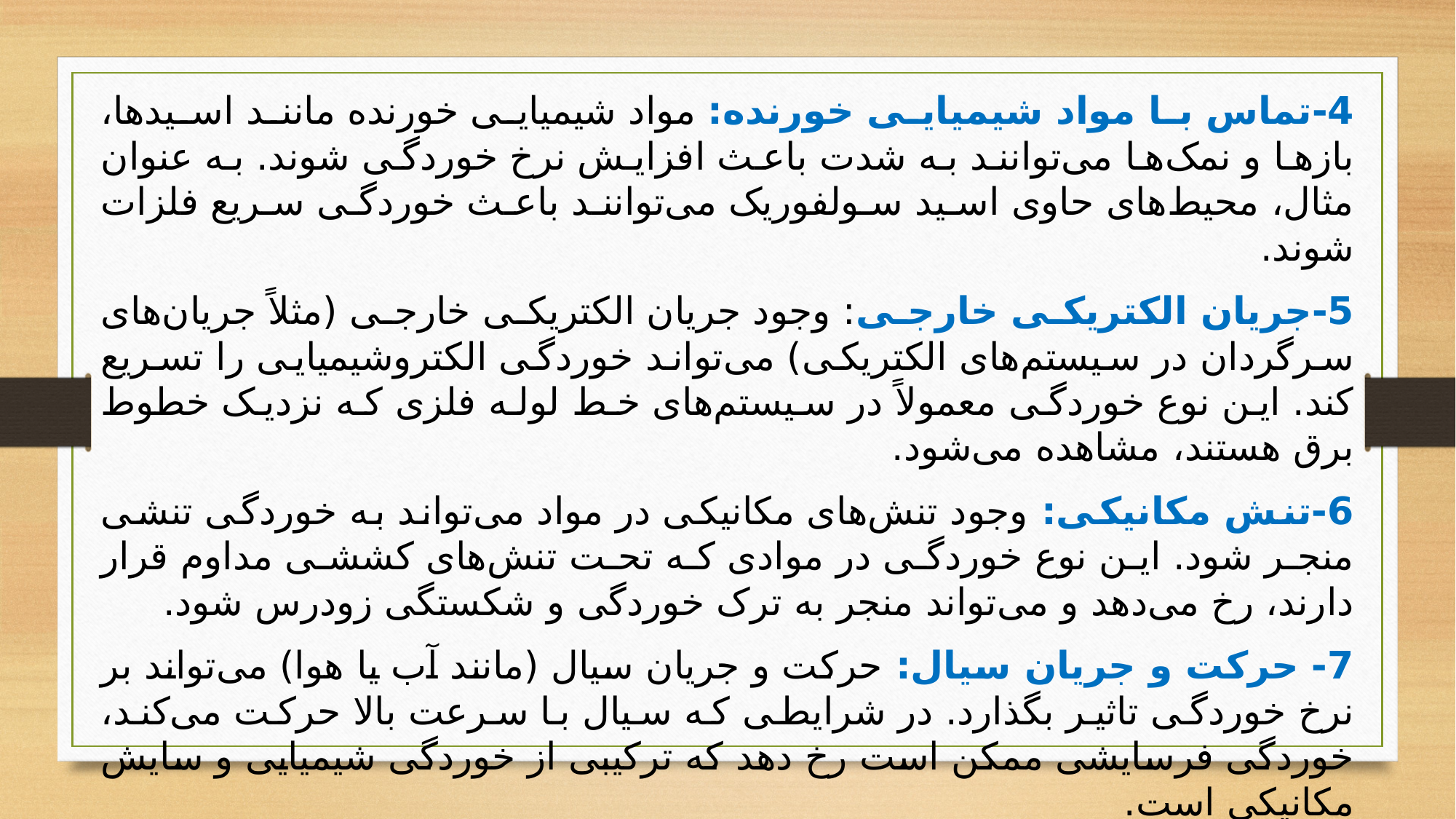

4-تماس با مواد شیمیایی خورنده: مواد شیمیایی خورنده مانند اسیدها، بازها و نمک‌ها می‌توانند به شدت باعث افزایش نرخ خوردگی شوند. به عنوان مثال، محیط‌های حاوی اسید سولفوریک می‌توانند باعث خوردگی سریع فلزات شوند.

5-جریان الکتریکی خارجی: وجود جریان الکتریکی خارجی (مثلاً جریان‌های سرگردان در سیستم‌های الکتریکی) می‌تواند خوردگی الکتروشیمیایی را تسریع کند. این نوع خوردگی معمولاً در سیستم‌های خط لوله فلزی که نزدیک خطوط برق هستند، مشاهده می‌شود.

6-تنش مکانیکی: وجود تنش‌های مکانیکی در مواد می‌تواند به خوردگی تنشی منجر شود. این نوع خوردگی در موادی که تحت تنش‌های کششی مداوم قرار دارند، رخ می‌دهد و می‌تواند منجر به ترک خوردگی و شکستگی زودرس شود.

7- حرکت و جریان سیال: حرکت و جریان سیال (مانند آب یا هوا) می‌تواند بر نرخ خوردگی تاثیر بگذارد. در شرایطی که سیال با سرعت بالا حرکت می‌کند، خوردگی فرسایشی ممکن است رخ دهد که ترکیبی از خوردگی شیمیایی و سایش مکانیکی است.